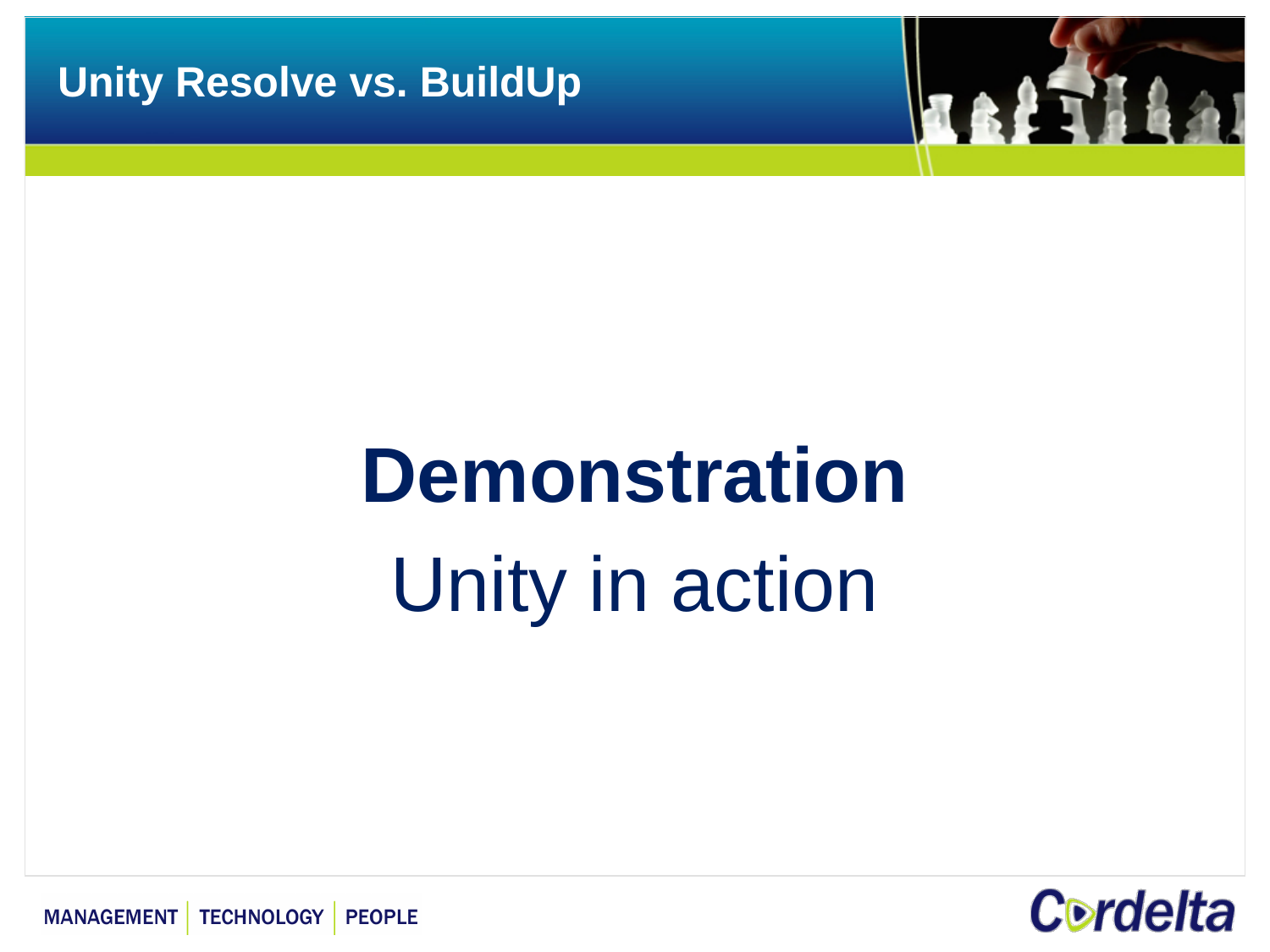

# Unity Resolve vs. BuildUp
Demonstration
Unity in action